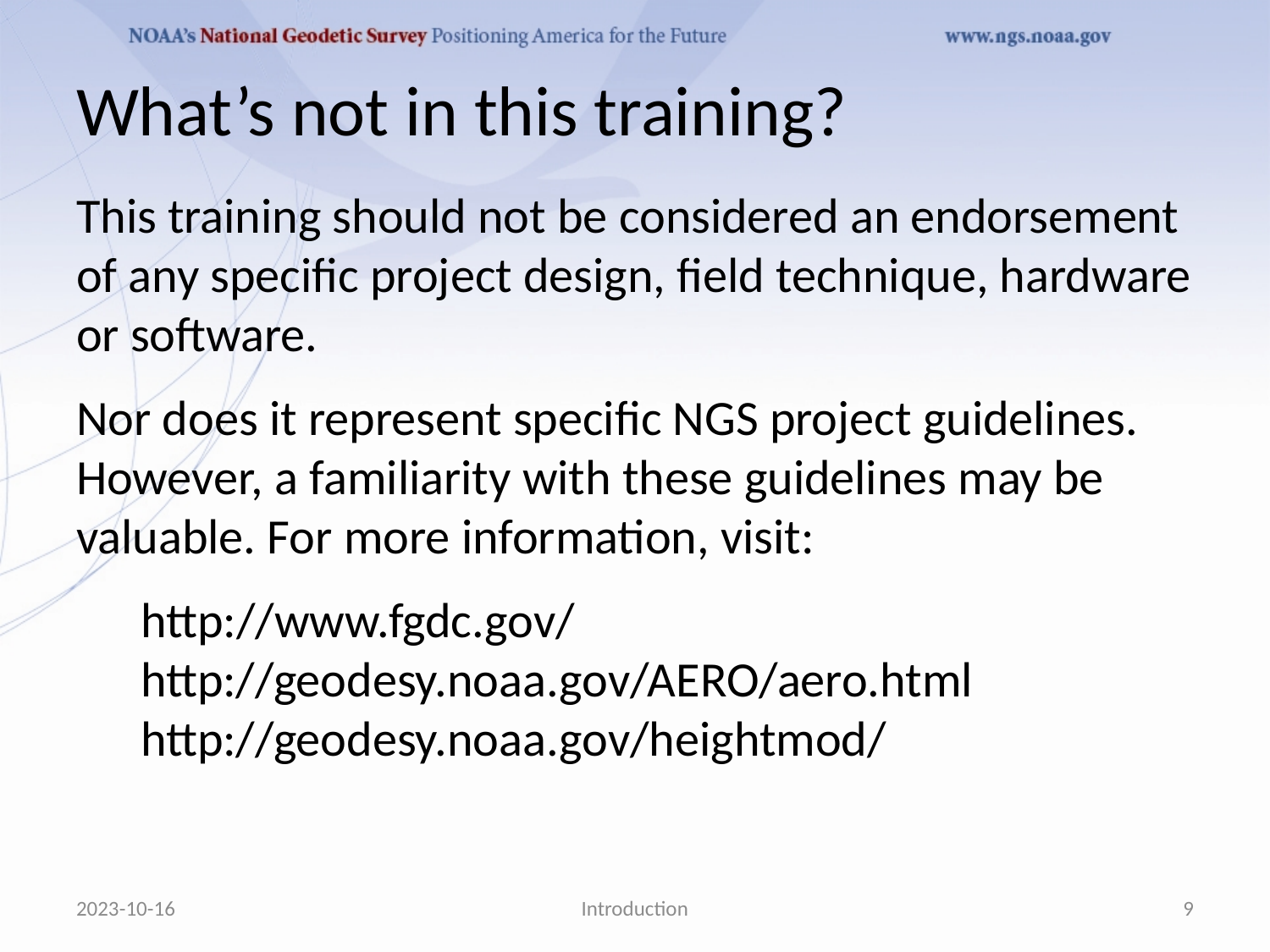

# What’s not in this training?
This training should not be considered an endorsement of any specific project design, field technique, hardware or software.
Nor does it represent specific NGS project guidelines. However, a familiarity with these guidelines may be valuable. For more information, visit:
http://www.fgdc.gov/
http://geodesy.noaa.gov/AERO/aero.html http://geodesy.noaa.gov/heightmod/

2023-10-16
Introduction
9